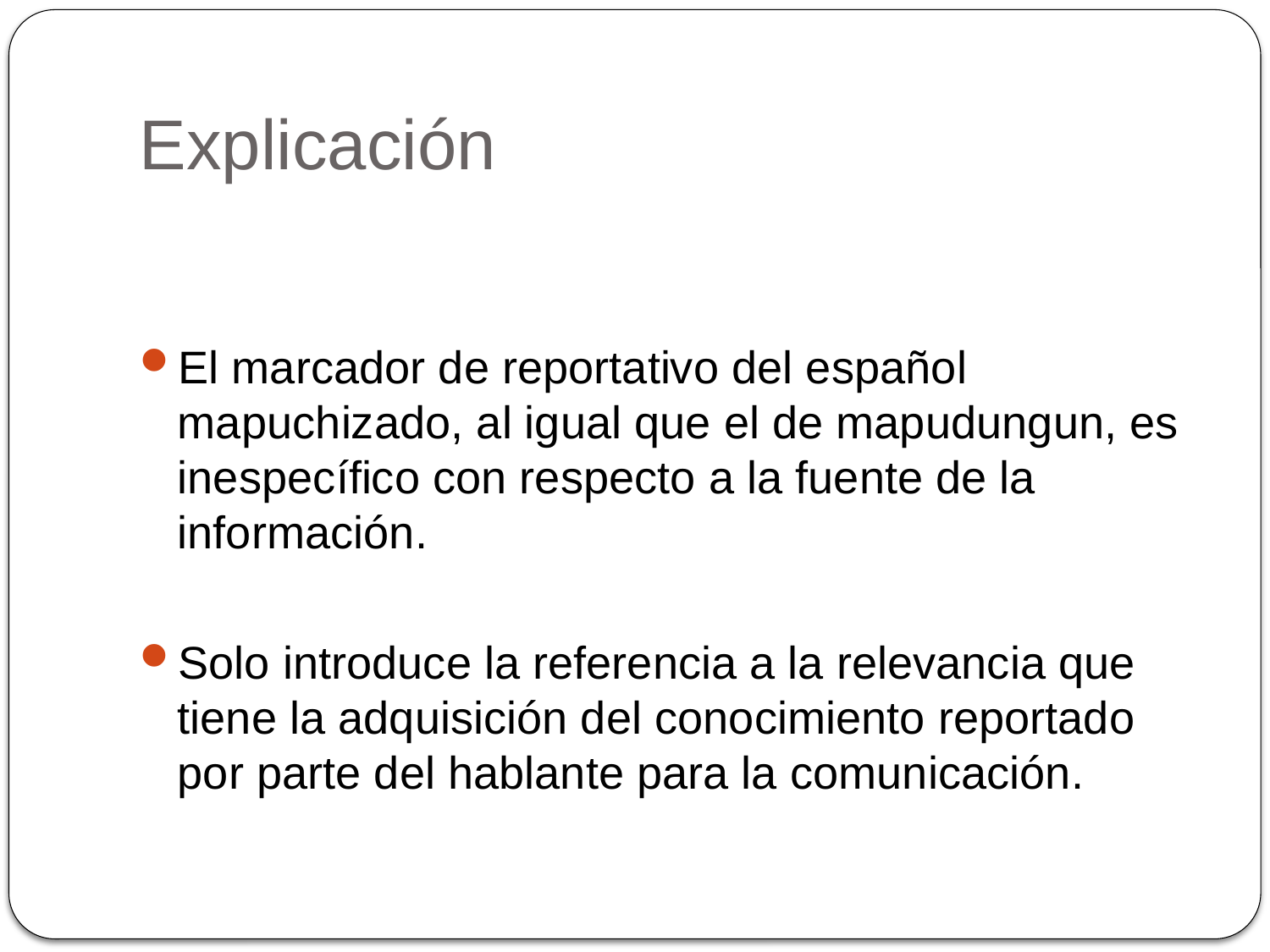

# Explicación

El marcador de reportativo del español mapuchizado, al igual que el de mapudungun, es inespecífico con respecto a la fuente de la información.

Solo introduce la referencia a la relevancia que tiene la adquisición del conocimiento reportado por parte del hablante para la comunicación.